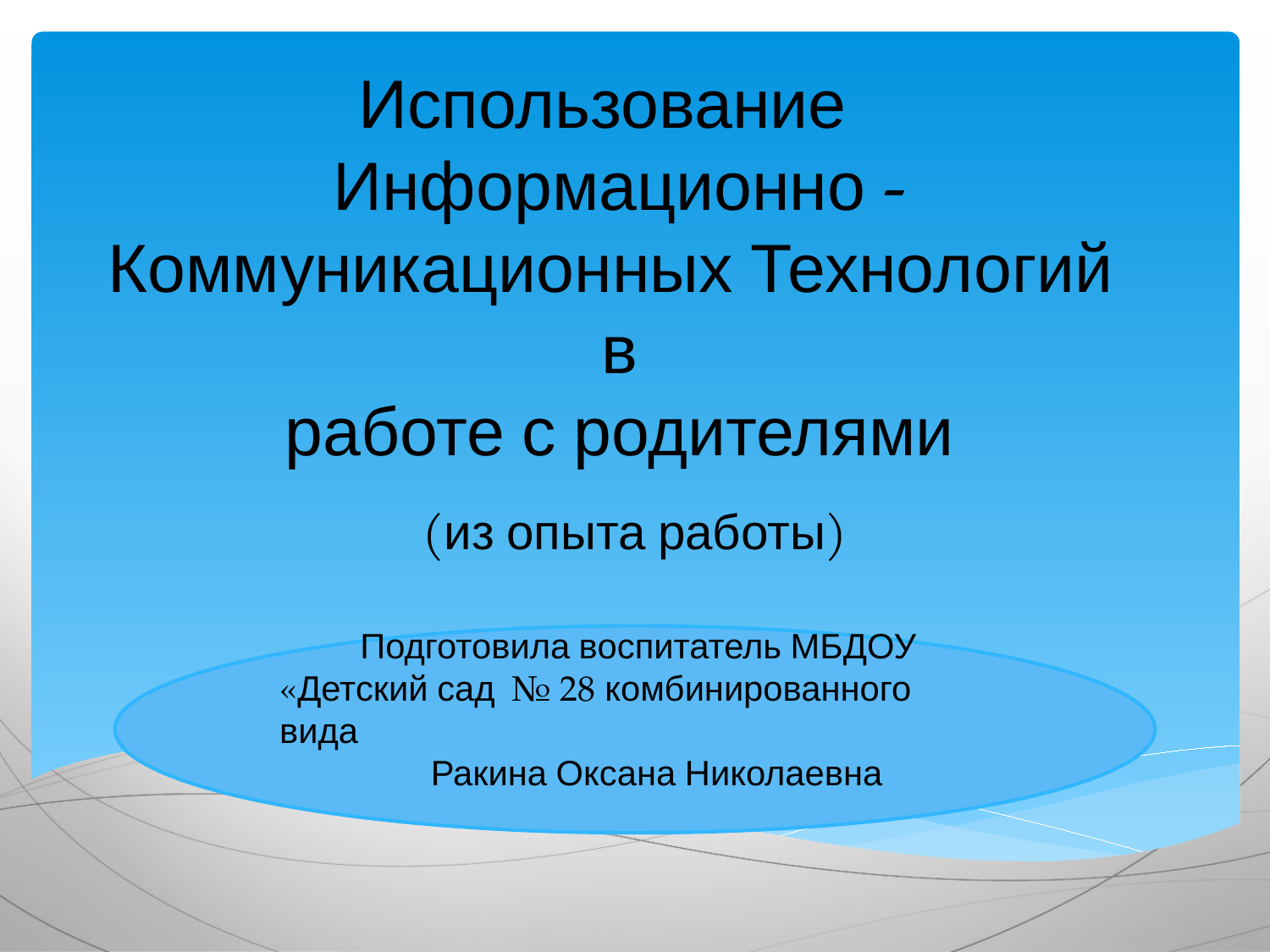

# Использование Информационно - Коммуникационных Технологий в работе с родителями
(из опыта работы)
          Подготовила воспитатель МБДОУ «Детский сад  № 28 комбинированного вида
                 Ракина Оксана Николаевна